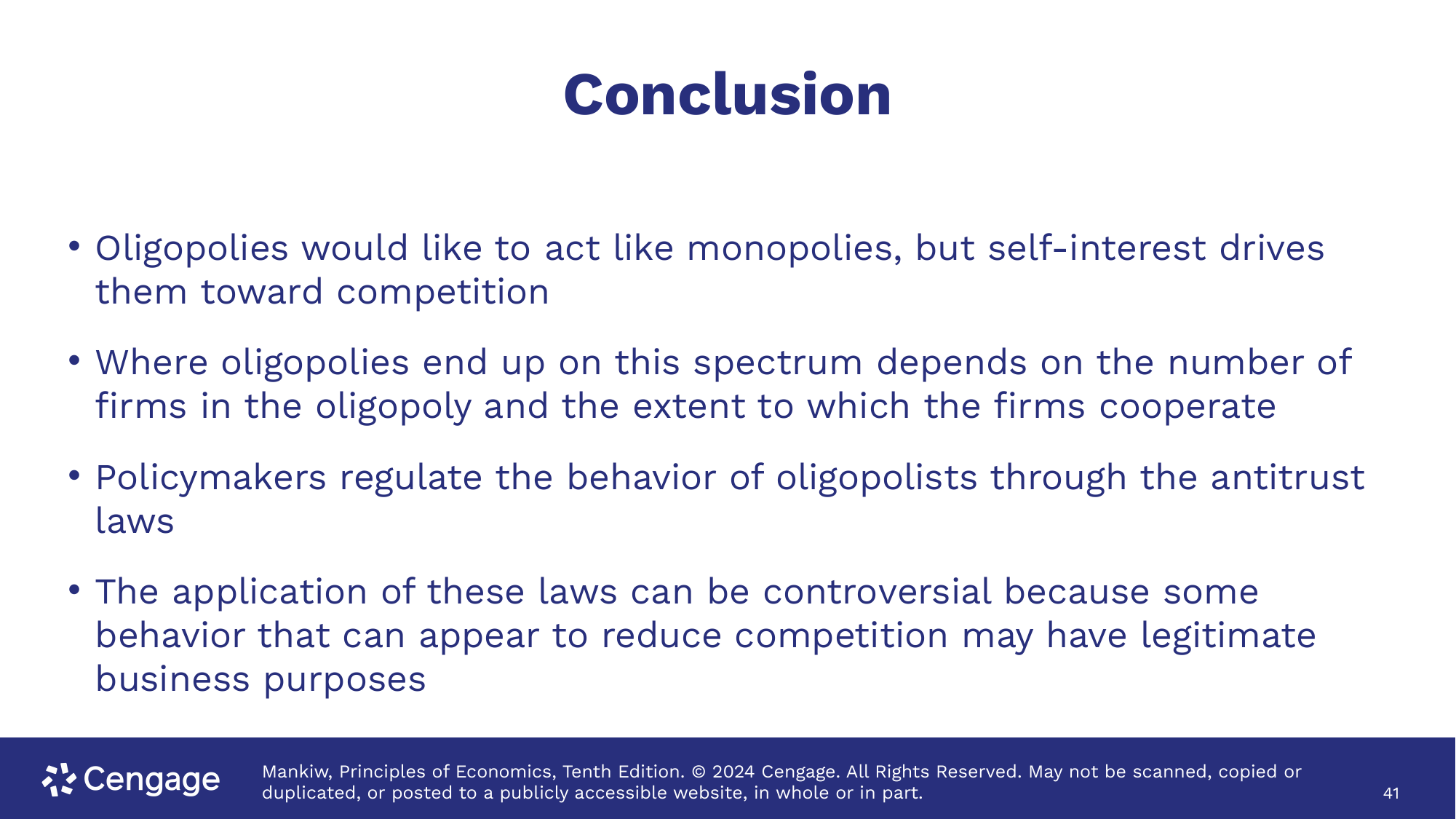

# Conclusion
Oligopolies would like to act like monopolies, but self-interest drives them toward competition
Where oligopolies end up on this spectrum depends on the number of firms in the oligopoly and the extent to which the firms cooperate
Policymakers regulate the behavior of oligopolists through the antitrust laws
The application of these laws can be controversial because some behavior that can appear to reduce competition may have legitimate business purposes